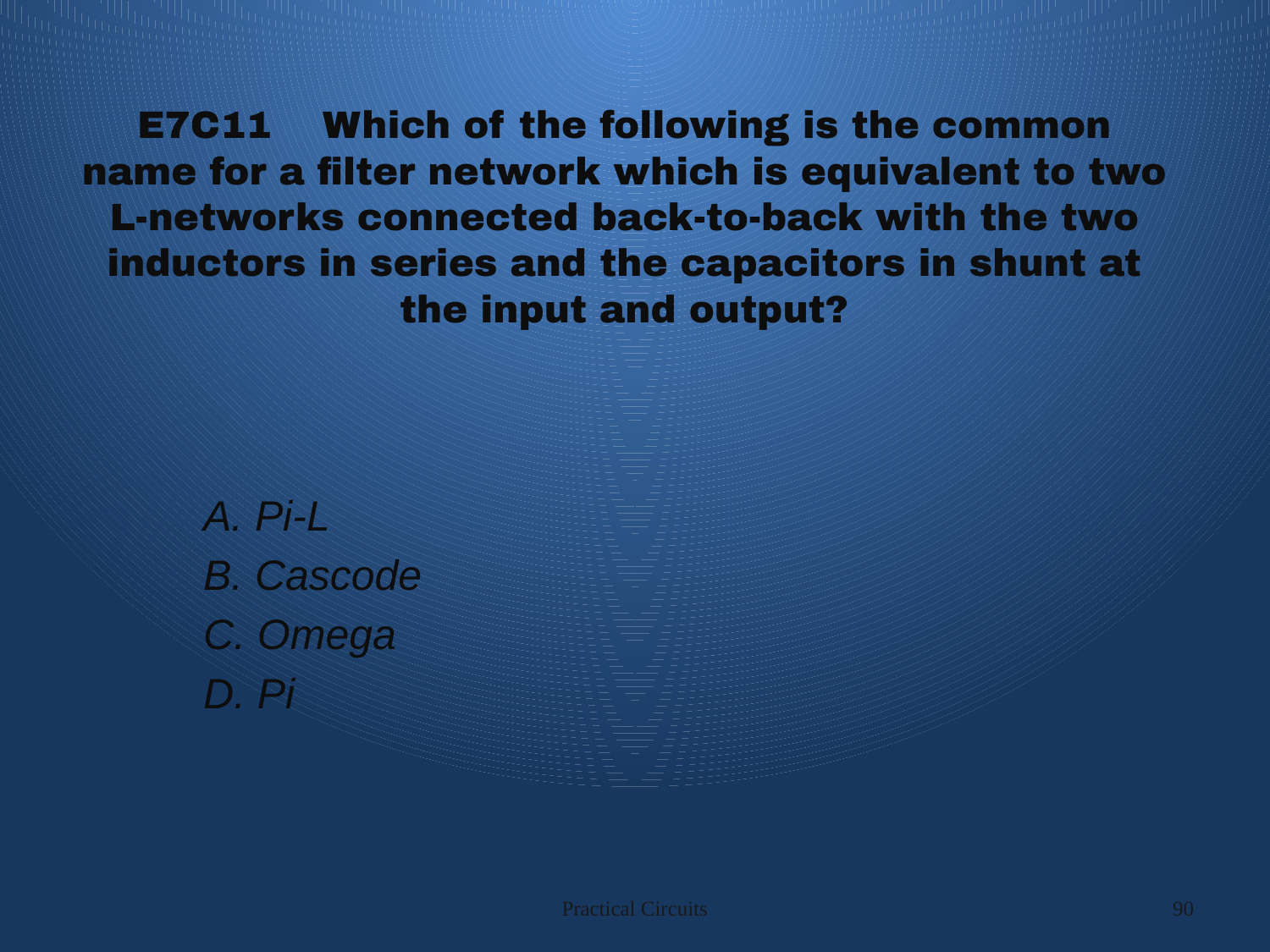

# E7C11    Which of the following is the common name for a filter network which is equivalent to two L-networks connected back-to-back with the two inductors in series and the capacitors in shunt at the input and output?

A. Pi-L
B. Cascode
C. Omega
D. Pi
Practical Circuits
90